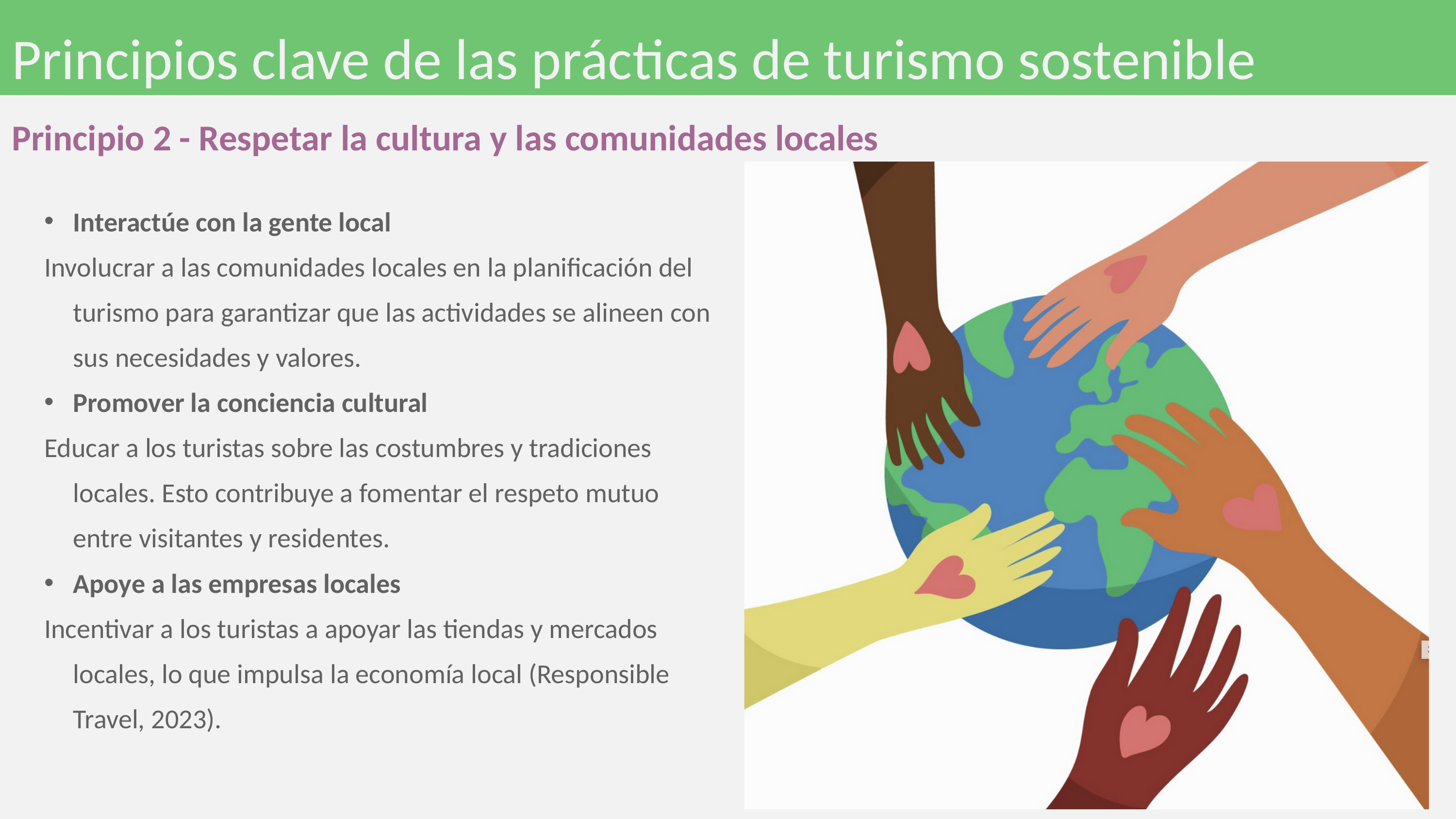

Principios clave de las prácticas de turismo sostenible

Principio 2 - Respetar la cultura y las comunidades locales

Interactúe con la gente local
Involucrar a las comunidades locales en la planificación del turismo para garantizar que las actividades se alineen con sus necesidades y valores.
Promover la conciencia cultural
Educar a los turistas sobre las costumbres y tradiciones locales. Esto contribuye a fomentar el respeto mutuo entre visitantes y residentes.
Apoye a las empresas locales
Incentivar a los turistas a apoyar las tiendas y mercados locales, lo que impulsa la economía local (Responsible Travel, 2023).